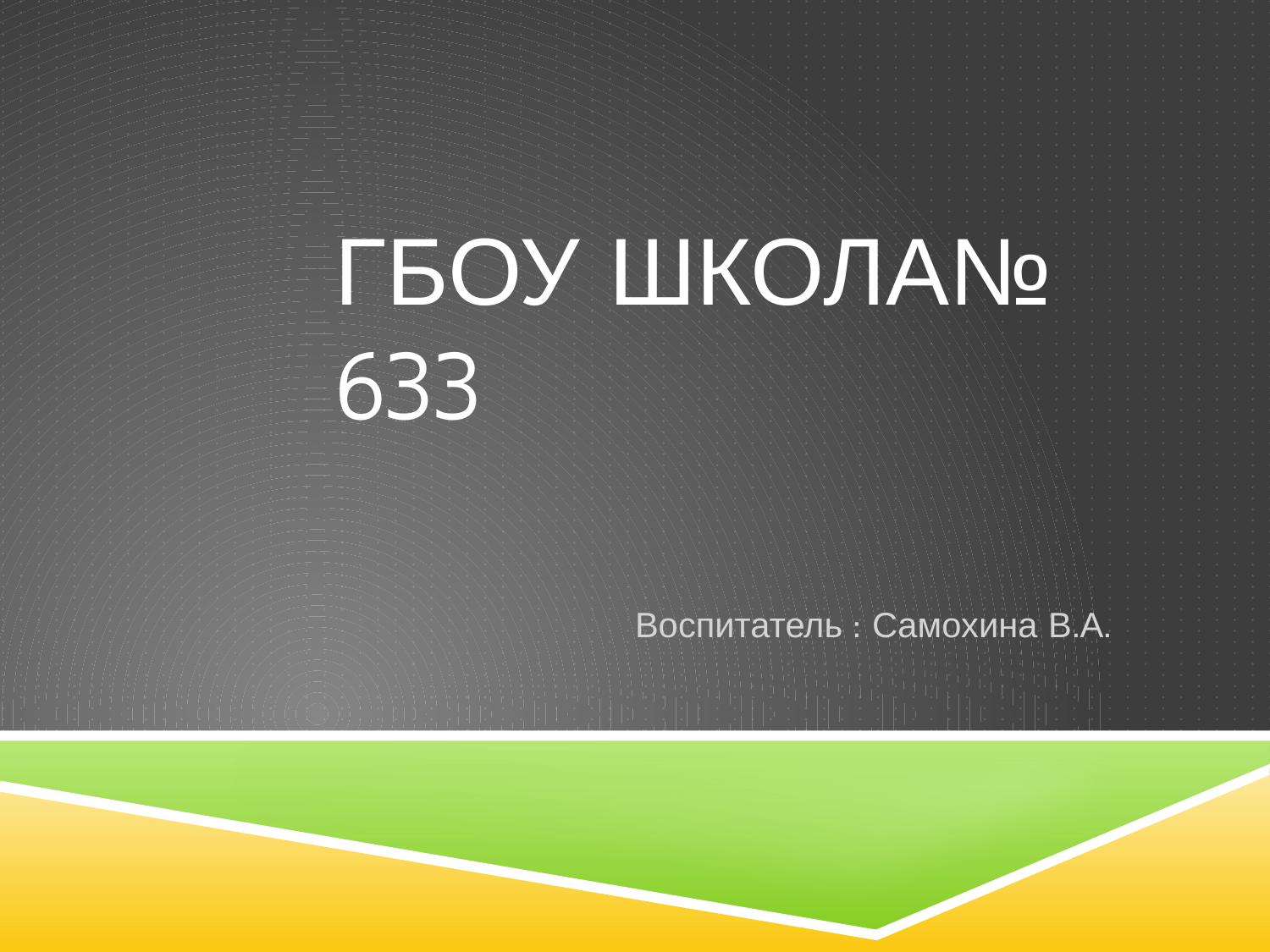

# ГБОУ Школа№ 633
Воспитатель : Самохина В.А.